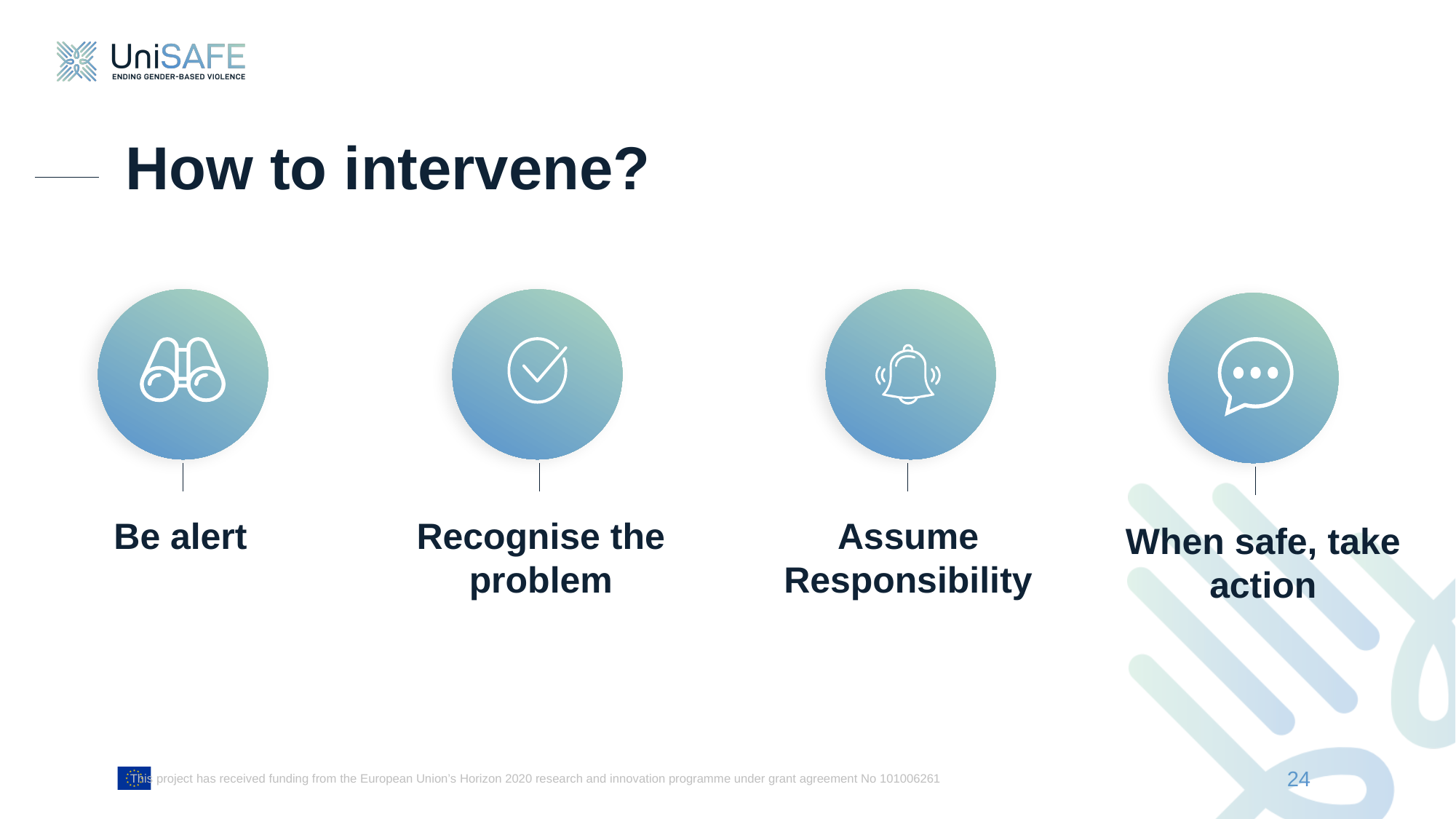

# How to intervene?

Be alert
Recognise the problem
Assume Responsibility
When safe, take action
24